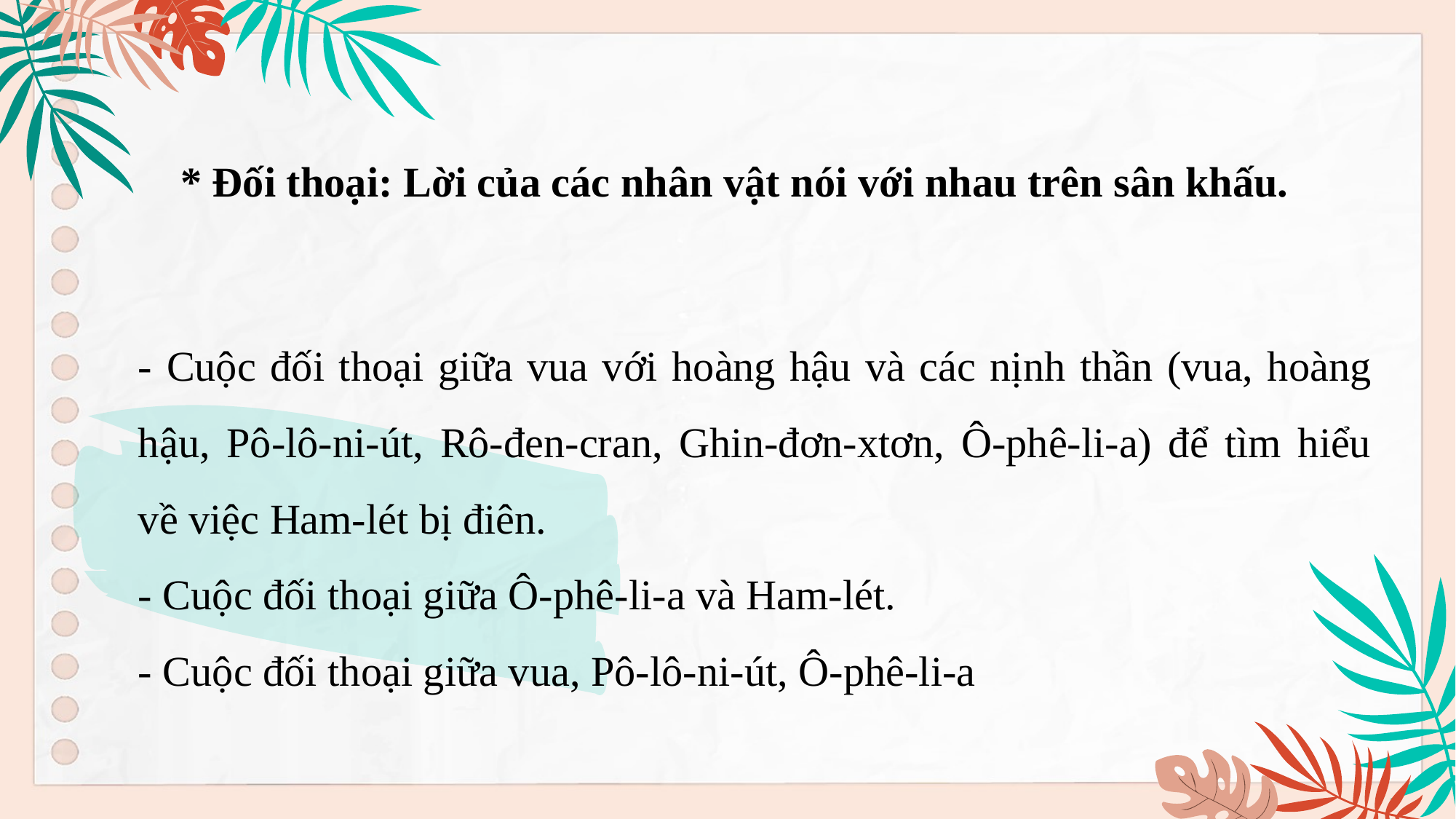

* Đối thoại: Lời của các nhân vật nói với nhau trên sân khấu.
- Cuộc đối thoại giữa vua với hoàng hậu và các nịnh thần (vua, hoàng hậu, Pô-lô-ni-út, Rô-đen-cran, Ghin-đơn-xtơn, Ô-phê-li-a) để tìm hiểu về việc Ham-lét bị điên.
- Cuộc đối thoại giữa Ô-phê-li-a và Ham-lét.
- Cuộc đối thoại giữa vua, Pô-lô-ni-út, Ô-phê-li-a